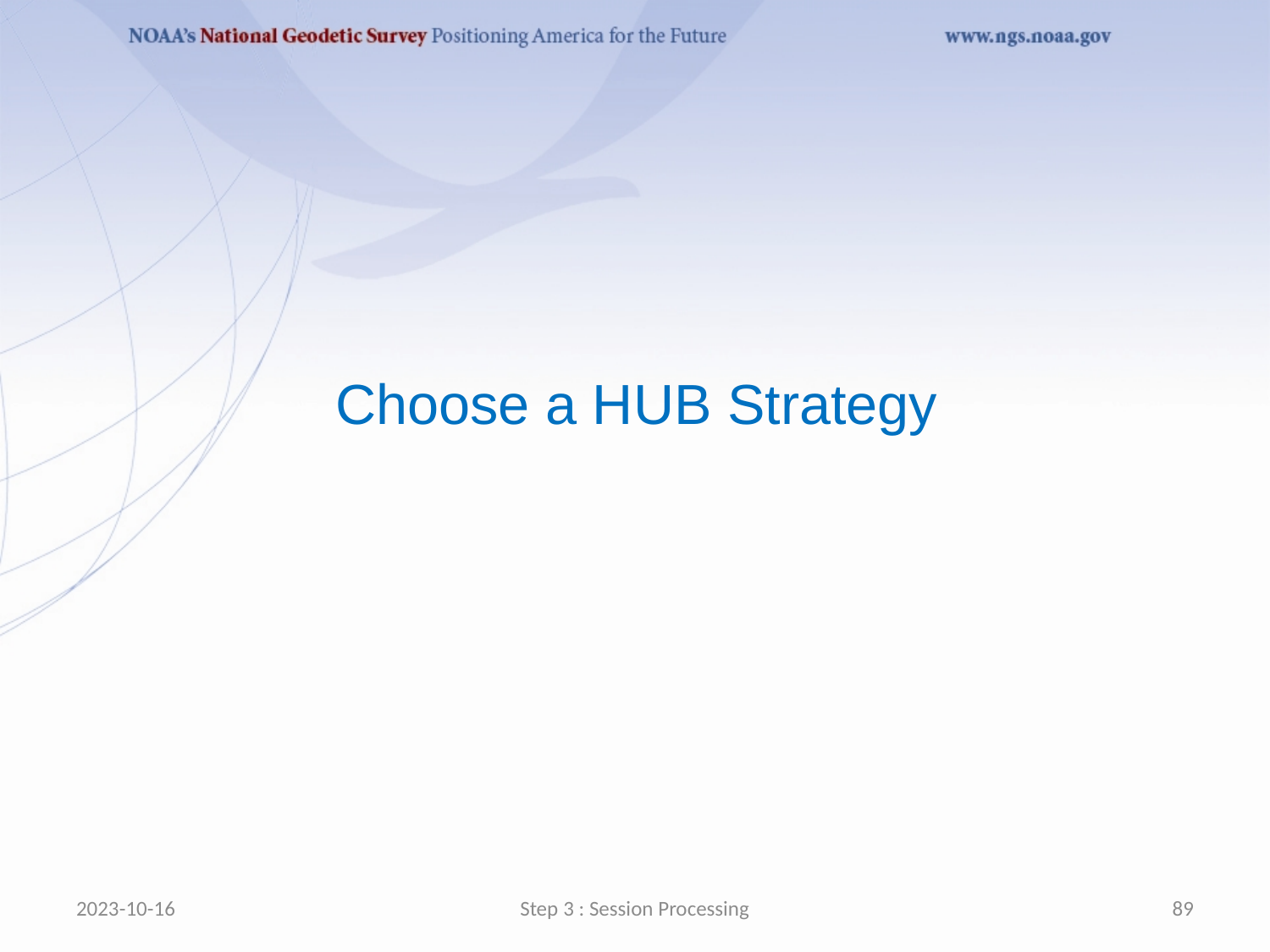

Choose a HUB Strategy
2023-10-16
Step 3 : Session Processing
89